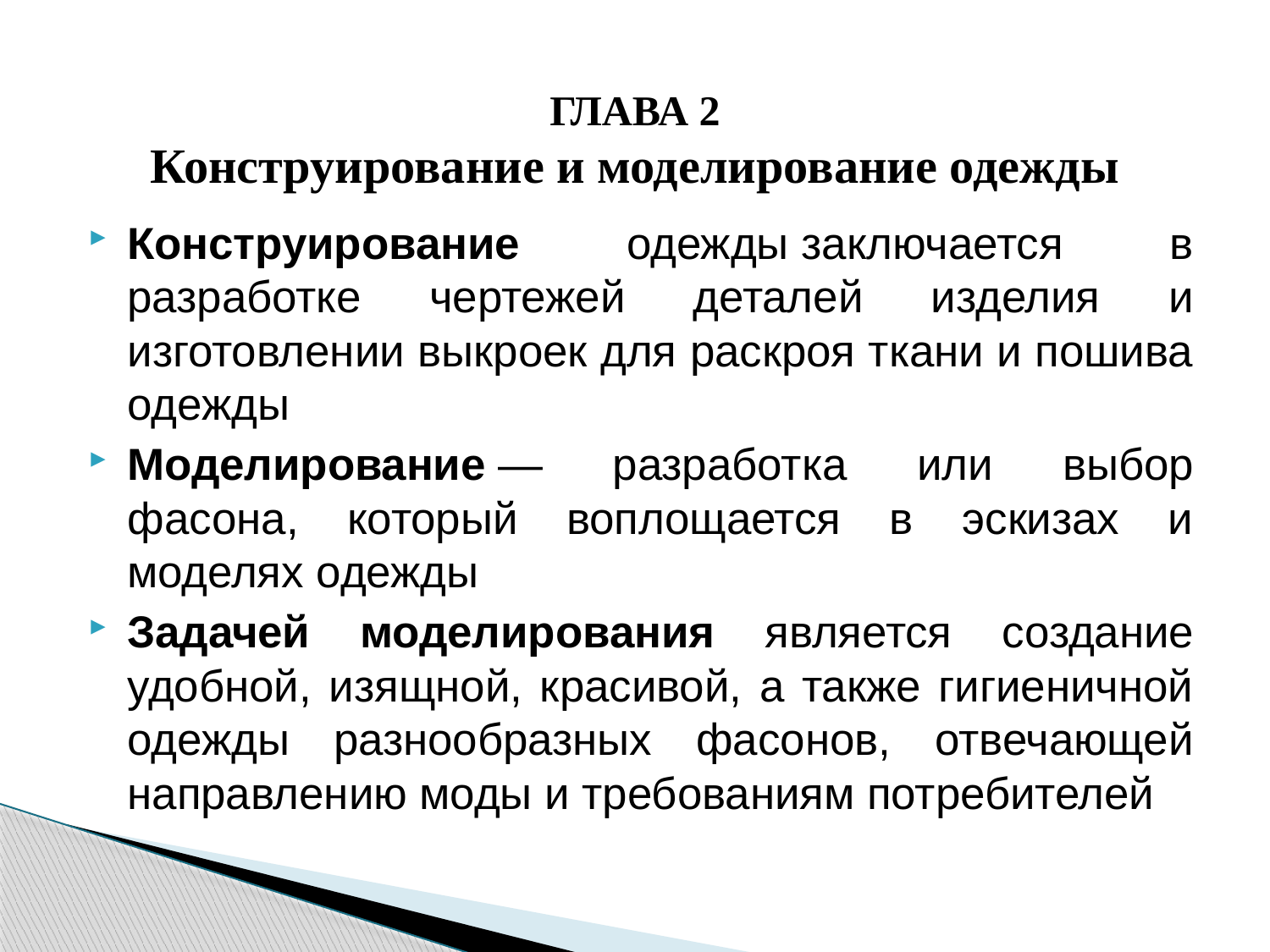

# ГЛАВА 2 Конструирование и моделирование одежды
Конструирование одежды заключается в разработке чертежей деталей изделия и изготовлении выкроек для раскроя ткани и пошива одежды
Моделирование — разработка или выбор фасона, который воплощается в эскизах и моделях одежды
Задачей моделирования является создание удобной, изящной, красивой, а также гигиеничной одежды разнообразных фасонов, отвечающей направлению моды и требованиям потребителей